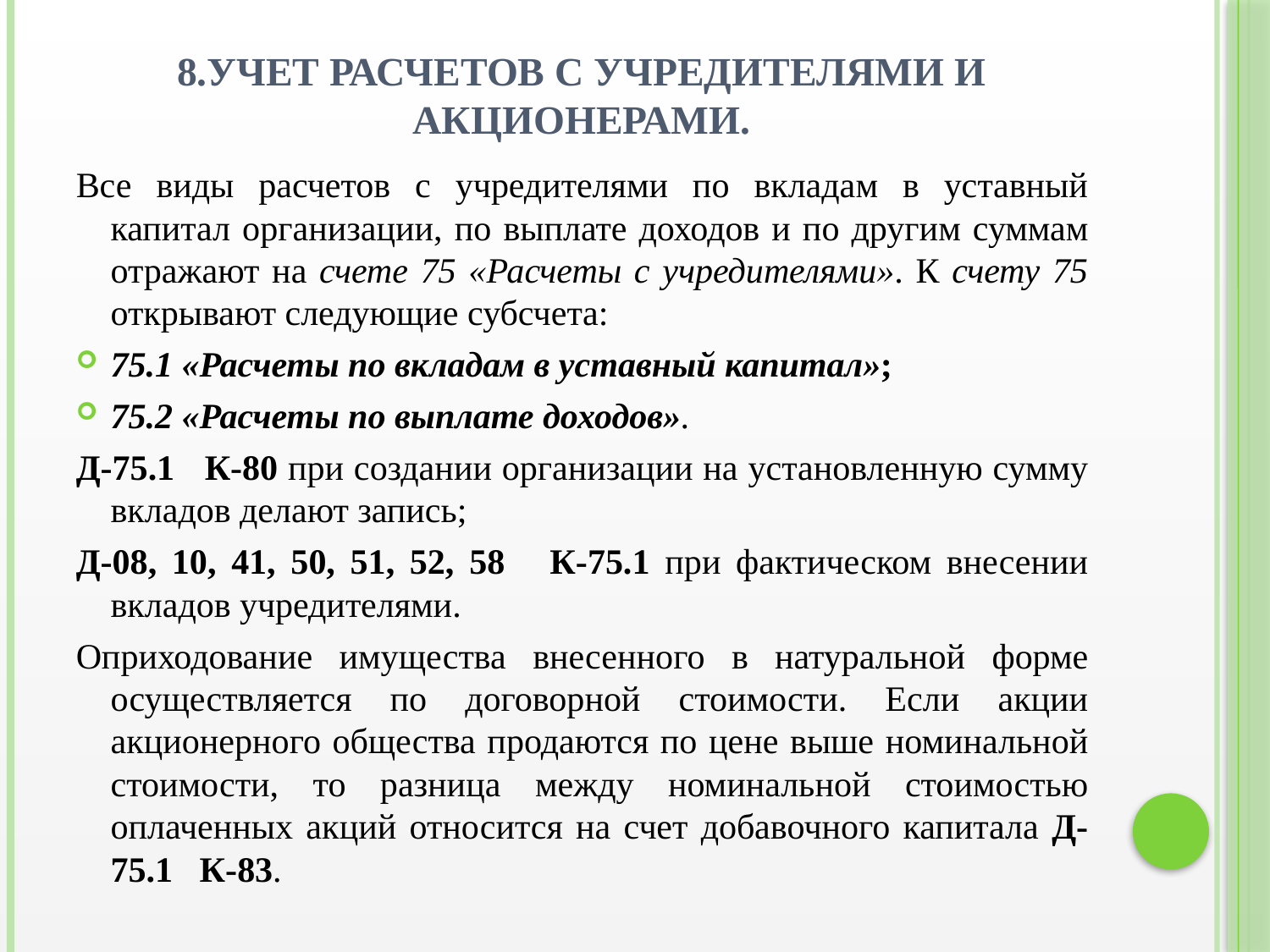

# 8.Учет расчетов с учредителями и акционерами.
Все виды расчетов с учредителями по вкладам в уставный капитал организации, по выплате доходов и по другим суммам отражают на счете 75 «Расчеты с учредителями». К счету 75 открывают следующие субсчета:
75.1 «Расчеты по вкладам в уставный капитал»;
75.2 «Расчеты по выплате доходов».
Д-75.1   К-80 при создании организации на установленную сумму вкладов делают запись;
Д-08, 10, 41, 50, 51, 52, 58   К-75.1 при фактическом внесении вкладов учредителями.
Оприходование имущества внесенного в натуральной форме осуществляется по договорной стоимости. Если акции акционерного общества продаются по цене выше номинальной стоимости, то разница между номинальной стоимостью оплаченных акций относится на счет добавочного капитала Д-75.1   К-83.